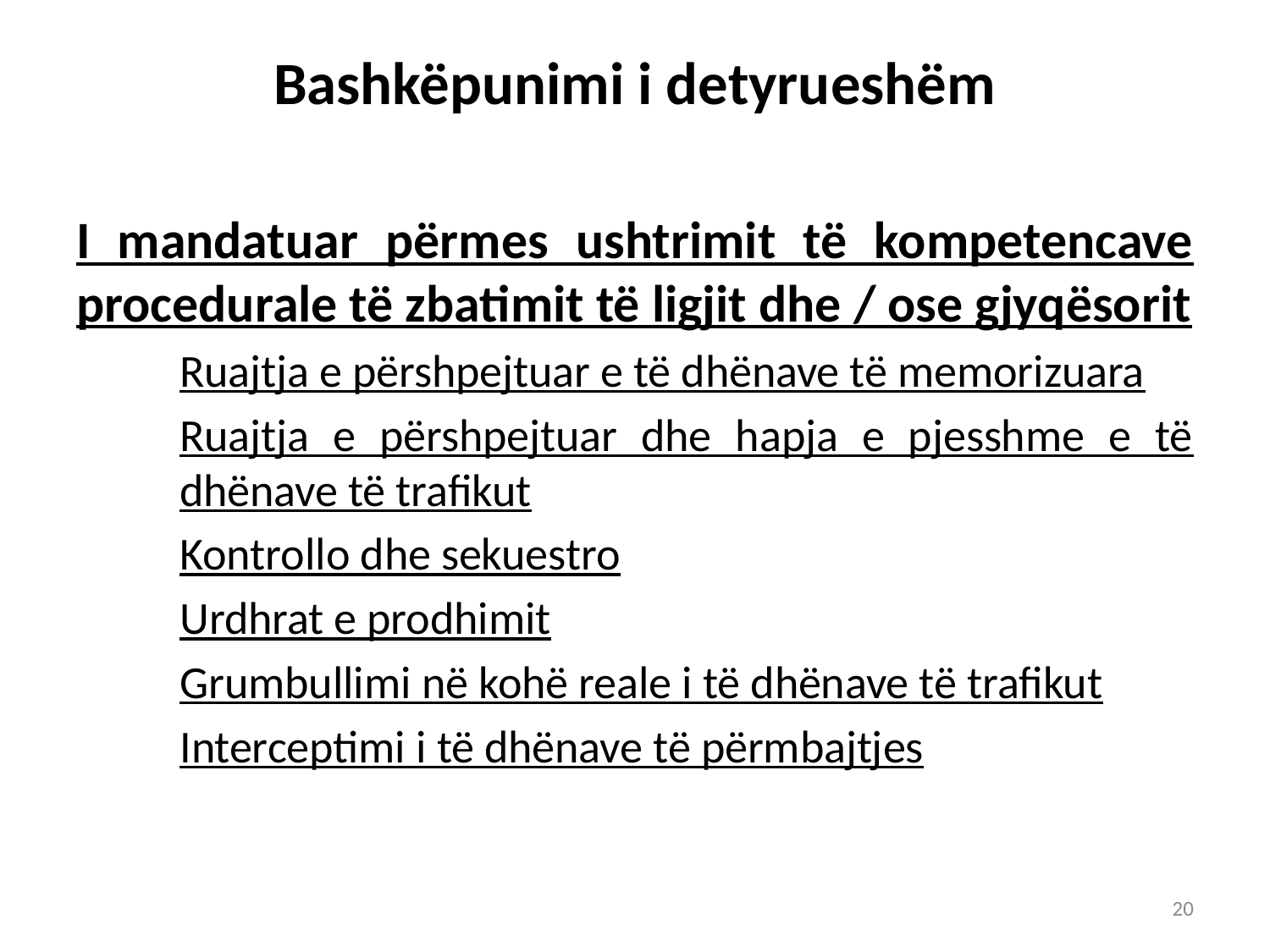

# Bashkëpunimi i detyrueshëm
I mandatuar përmes ushtrimit të kompetencave procedurale të zbatimit të ligjit dhe / ose gjyqësorit
Ruajtja e përshpejtuar e të dhënave të memorizuara
Ruajtja e përshpejtuar dhe hapja e pjesshme e të dhënave të trafikut
Kontrollo dhe sekuestro
Urdhrat e prodhimit
Grumbullimi në kohë reale i të dhënave të trafikut
Interceptimi i të dhënave të përmbajtjes
20